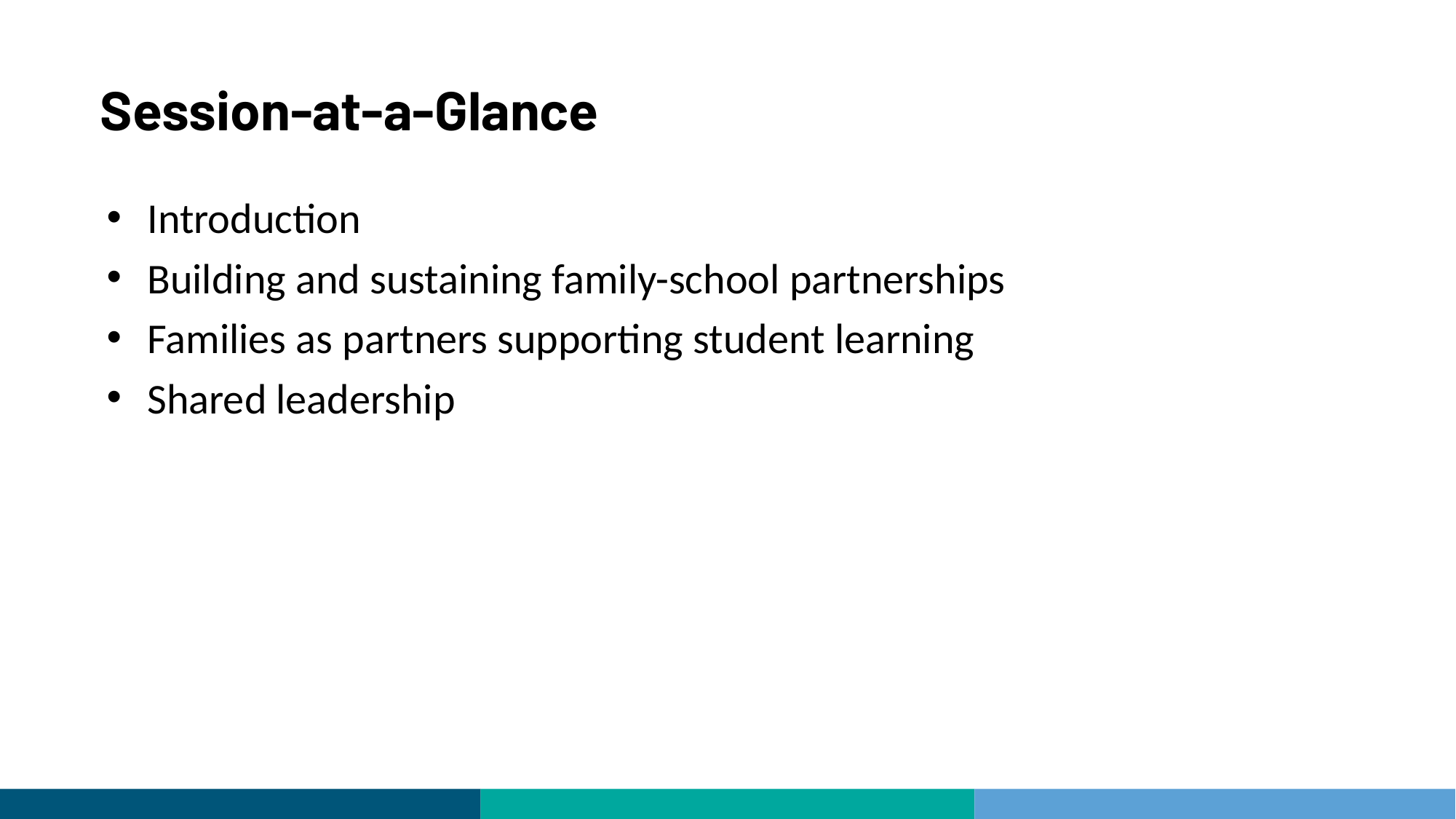

# Session-at-a-Glance
Introduction
Building and sustaining family-school partnerships
Families as partners supporting student learning
Shared leadership